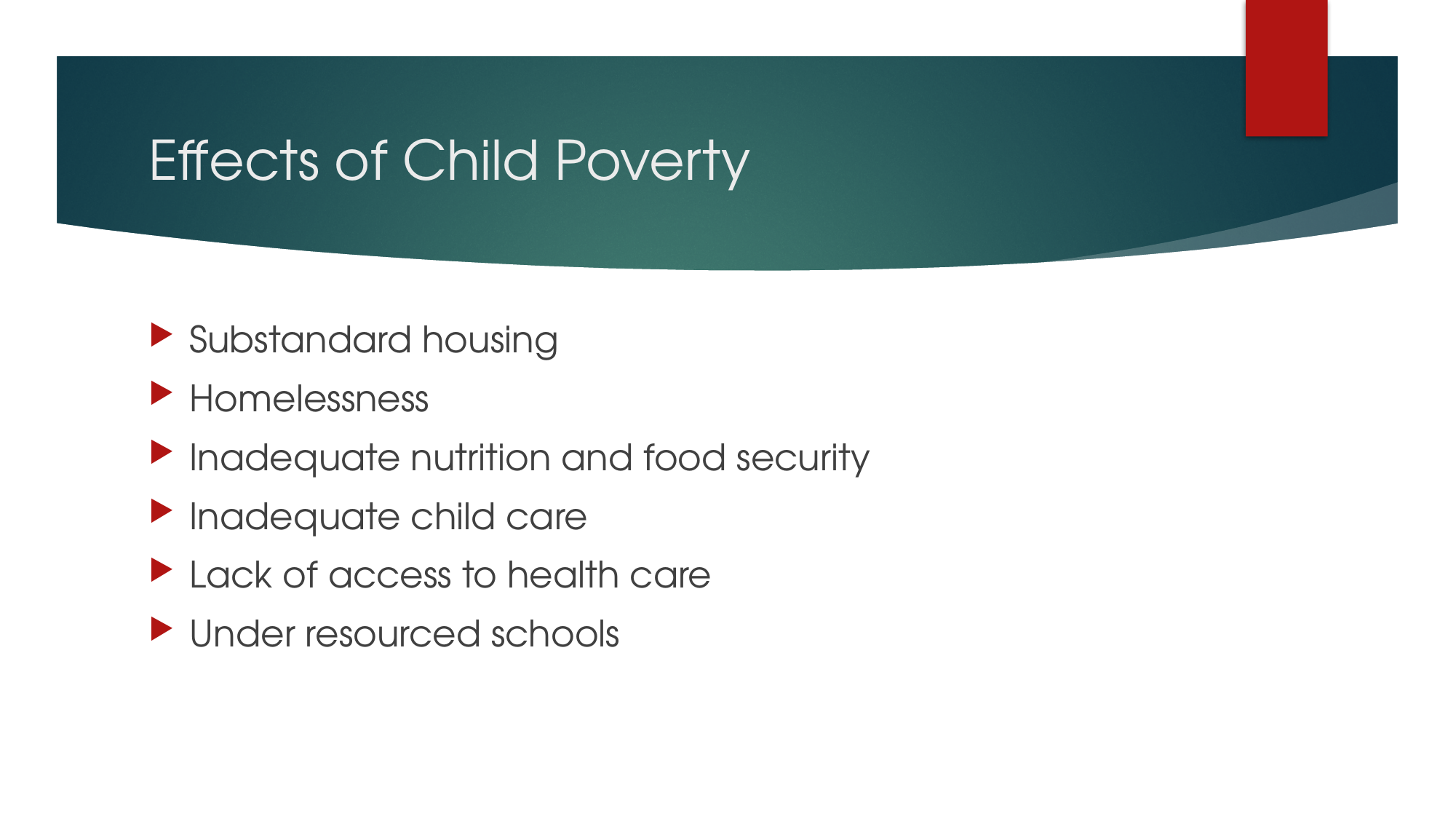

# Effects of Child Poverty
Substandard housing
Homelessness
Inadequate nutrition and food security
Inadequate child care
Lack of access to health care
Under resourced schools